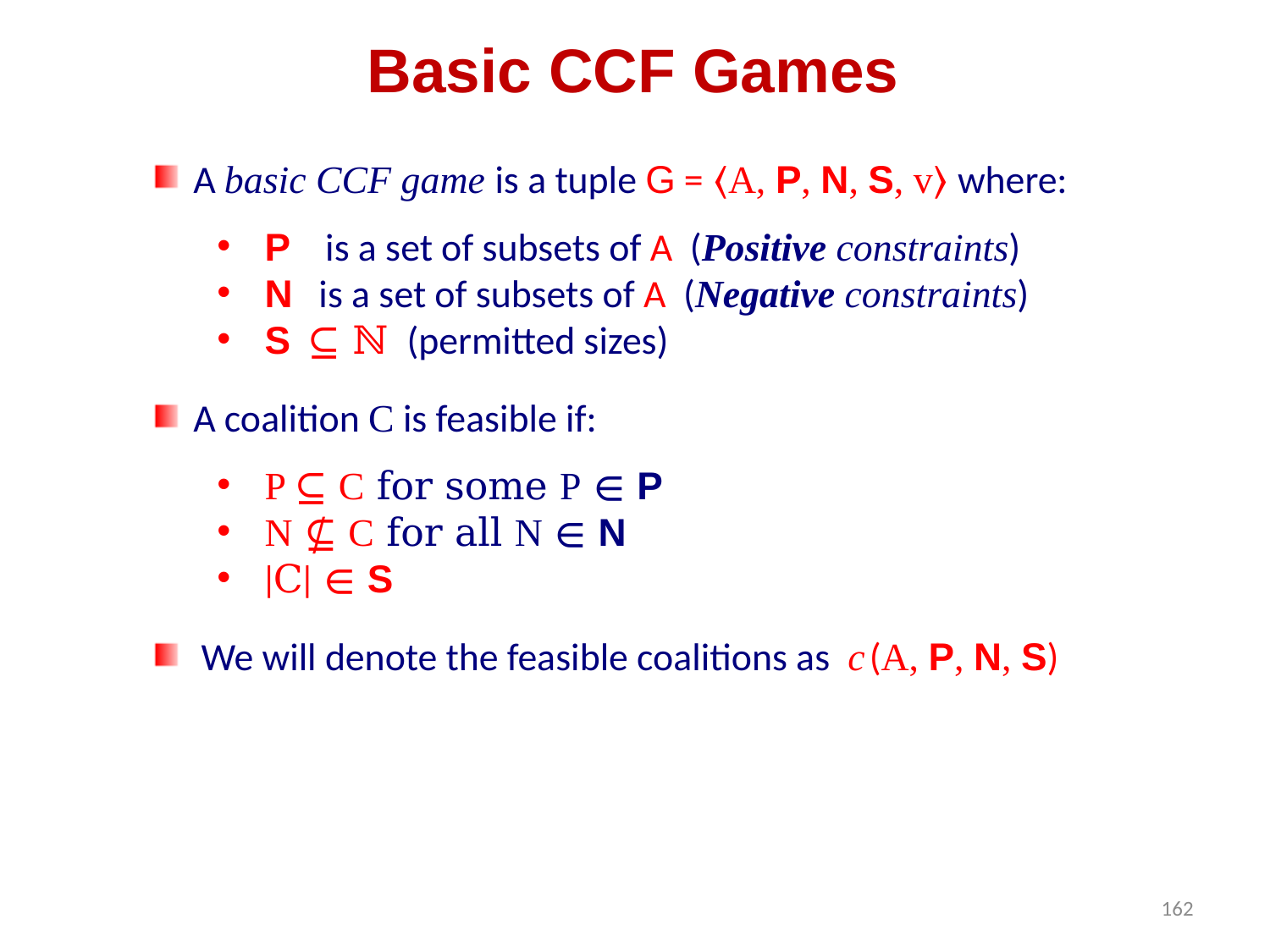

Basic CCF Games
A basic CCF game is a tuple G = 〈A, P, N, S, v〉 where:

P    is a set of subsets of A  (Positive constraints)
N   is a set of subsets of A  (Negative constraints)
S  ⊆ ℕ  (permitted sizes)

A coalition C is feasible if:

P ⊆ C for some P ∈ P
N ⊈ C for all N ∈ N
|C| ∈ S

We will denote the feasible coalitions as  c (A, P, N, S)
162